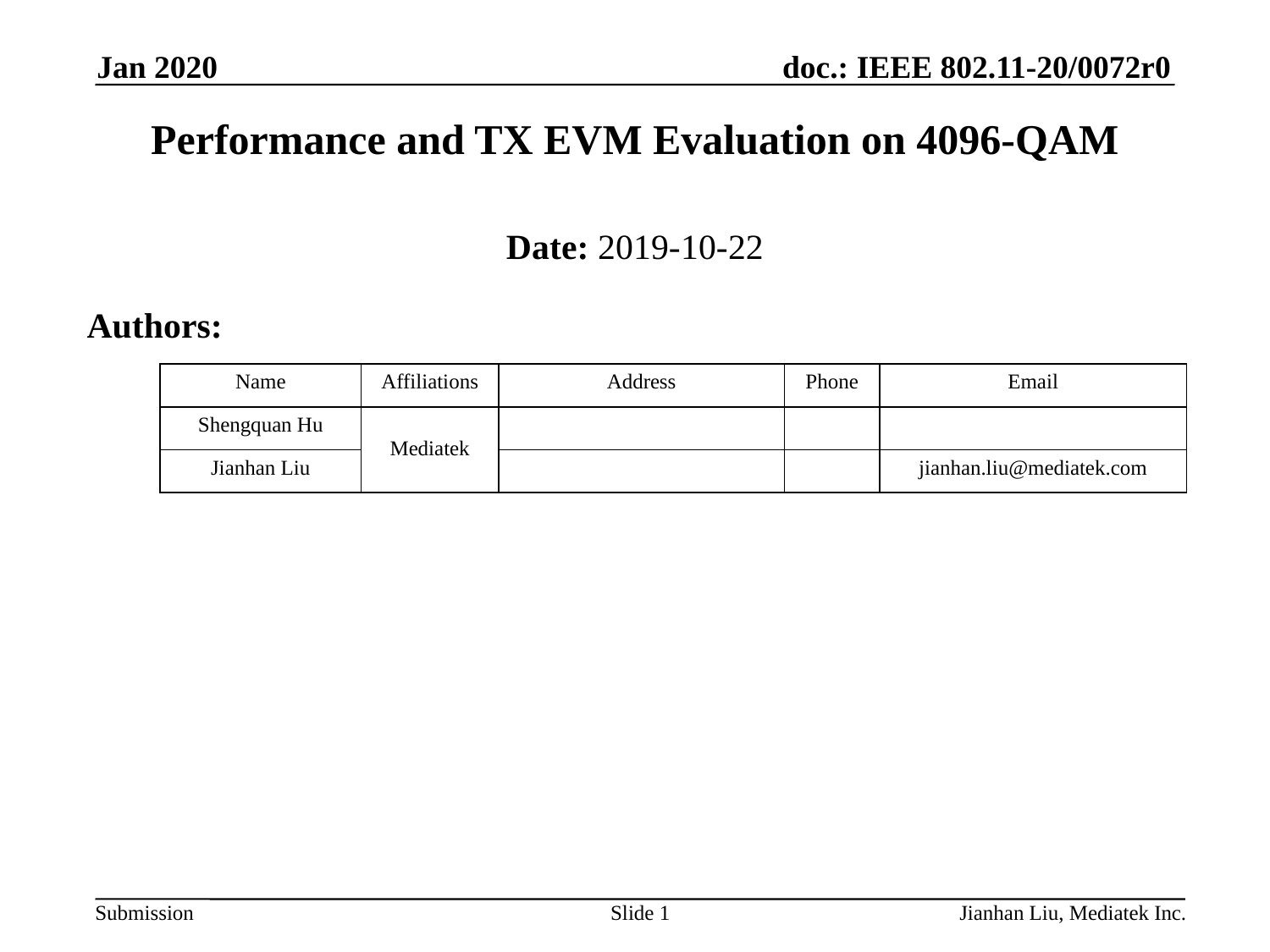

Jan 2020
# Performance and TX EVM Evaluation on 4096-QAM
Date: 2019-10-22
Authors:
| Name | Affiliations | Address | Phone | Email |
| --- | --- | --- | --- | --- |
| Shengquan Hu | Mediatek |  |  |  |
| Jianhan Liu |  |  |  | jianhan.liu@mediatek.com |
Slide 1
Jianhan Liu, Mediatek Inc.